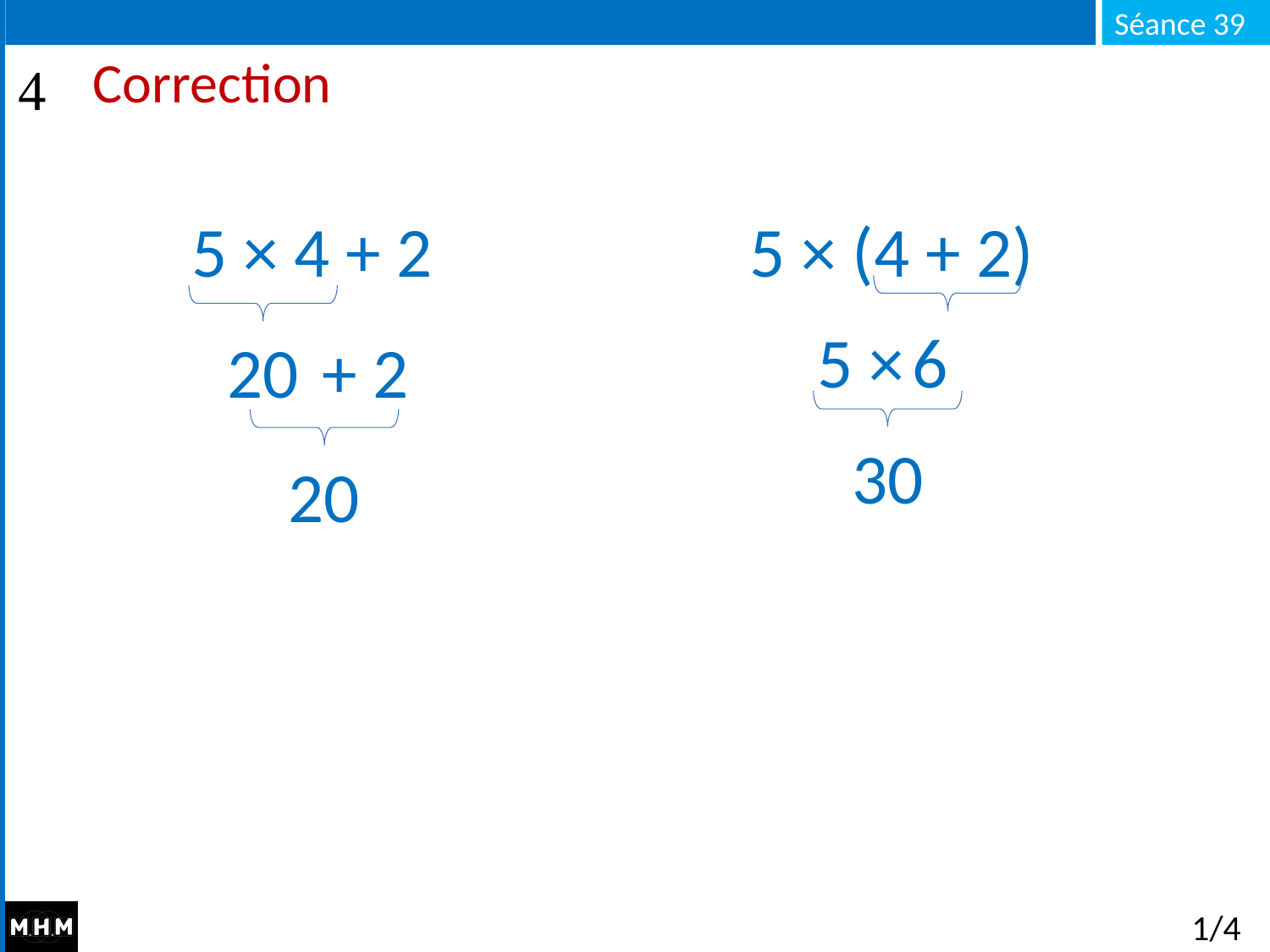

# Correction
5 × 4 + 2                    5 × (4 + 2)

5 ×
6
20
+ 2

30
20
1/4